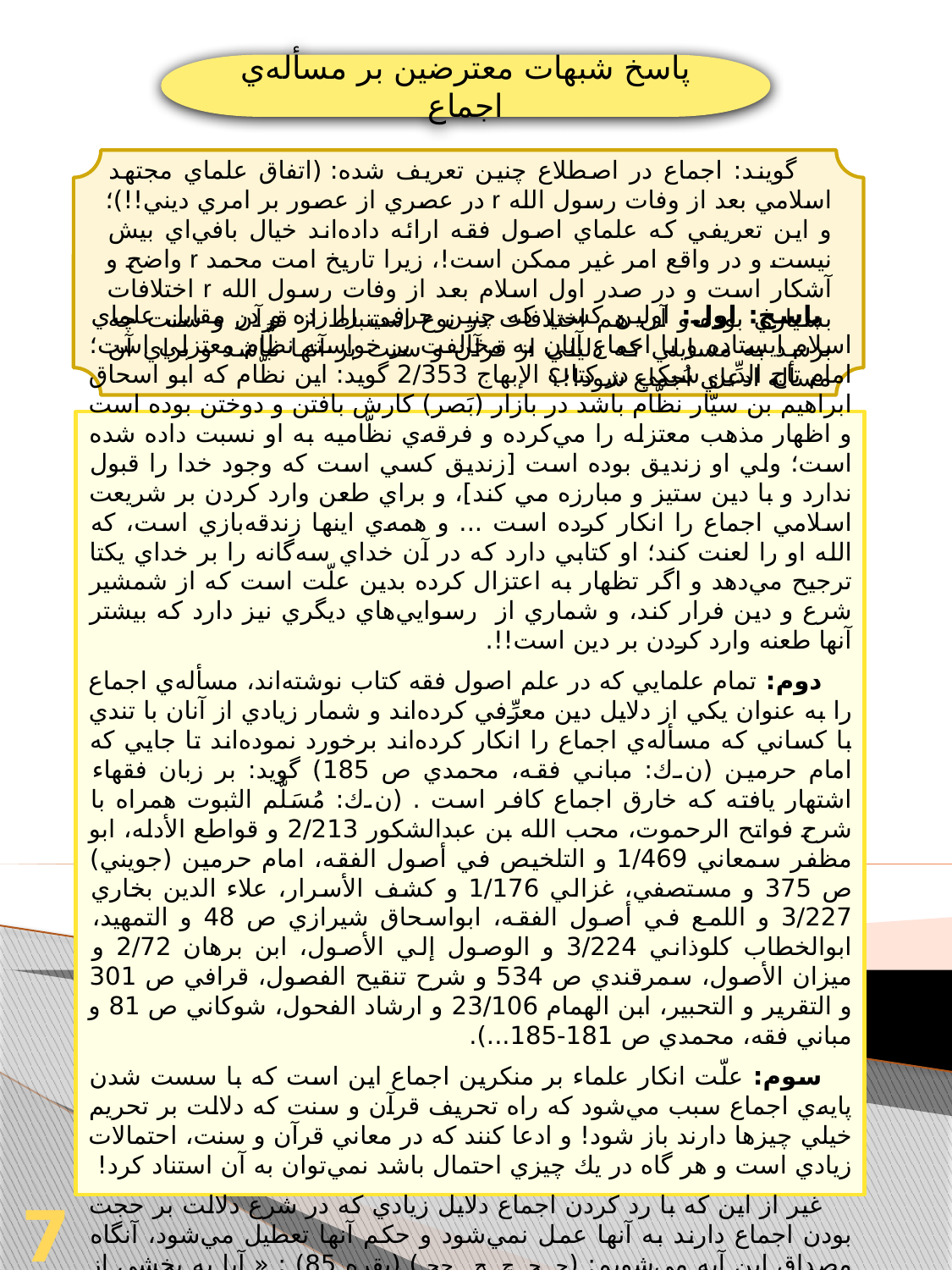

پاسخ شبهات معترضين بر مسأله‌ي اجماع
گويند: اجماع در اصطلاع چنين تعريف شده: (اتفاق علماي مجتهد اسلامي بعد از وفات رسول الله r در عصري از عصور بر امري ديني!!)؛ و اين تعريفي كه علماي اصول فقه ارائه داده‌اند خيال بافي‌‌اي بيش نيست و در واقع امر غير ممكن است!، زيرا تاريخ امت محمد r واضح و آشكار است و در صدر اول اسلام بعد از وفات رسول الله r اختلافات بسياري بوده و آن هم اختلافات در نوع استنباط از قرآن و سنت چه برسد به مسايلي كه دليلي از قرآن و سنت بر آنها نباشد و براي آن مسأله ادعاي اجماع شود!!؟
پاسخ: اول: اولين كسي كه چنين حرفي را زده و در مقابل علماي اسلام ايستاده و با اجماع آنان به مخالفت بر خواسته نظَّام معتزلي است؛ امام تاج الدِّين سُبكي در كتاب الإبهاج 2/353 گويد: اين نظّام كه ابو اسحاق ابراهيم بن سيّار نظّام باشد در بازار (بَصر) كارش بافتن و دوختن بوده است و اظهار مذهب معتزله را مي‌كرده و فرقه‌ي نظّاميه به او نسبت داده شده است؛ ولي او زنديق بوده است [زنديق كسي است كه وجود خدا را قبول ندارد و با دين ستيز و مبارزه مي كند]، و براي طعن وارد كردن بر شريعت اسلامي اجماع را انكار كرده است ... و همه‌ي اينها زندقه‌بازي است، كه الله او را لعنت كند؛ او كتابي دارد كه در آن خداي سه‌گانه را بر خداي يكتا ترجيح مي‌دهد‌ و اگر تظهار به اعتزال كرده بدين علّت است كه از شمشير شرع و دين فرار كند، و شماري از  رسوايي‌هاي ديگري نيز دارد كه بيشتر آنها طعنه وارد كردن بر دين است!!.
دوم: تمام علمايي كه در علم اصول فقه كتاب نوشته‌اند، مسأله‌ي اجماع را به عنوان يكي از دلايل دين معرِّفي كرده‌اند و شمار زيادي از آنان با تندي با كساني كه مسأله‌ي اجماع را انكار كرده‌اند برخورد نموده‌اند تا جايي كه امام حرمين (ن.ك: مباني فقه، محمدي ص 185) گويد: بر زبان فقهاء اشتهار يافته كه خارق اجماع كافر است . (ن.ك: مُسَلَّم الثبوت همراه با شرح فواتح الرحموت، محب الله بن عبدالشكور 2/213 و قواطع الأدله، ابو مظفر سمعاني 1/469 و التلخيص في أصول الفقه، امام حرمين (جويني) ص 375 و مستصفي، غزالي 1/176 و كشف الأسرار، علاء الدين بخاري 3/227 و اللمع في أصول الفقه، ابواسحاق شيرازي ص 48 و التمهيد، ابوالخطاب كلوذاني 3/224 و الوصول إلي الأصول، ابن برهان 2/72 و ميزان الأصول، سمرقندي ص 534 و شرح تنقيح الفصول، قرافي ص 301 و التقرير و التحبير، ابن الهمام 23/106 و ارشاد الفحول، شوكاني ص 81 و مباني فقه، محمدي ص 181-185...).
سوم: علّت انكار علماء بر منكرين اجماع اين است كه با سست شدن پايه‌ي اجماع سبب مي‌شود كه راه تحريف قرآن و سنت كه دلالت بر تحريم خيلي چيزها دارند باز شود! و ادعا كنند كه در معاني قرآن و سنت، احتمالات زيادي است و هر گاه در يك چيزي احتمال باشد نمي‌توان به آن استناد كرد!
غير از اين كه با رد كردن اجماع دلايل زيادي كه در شرع دلالت بر حجت بودن اجماع دارند به آنها عمل نمي‌شود و حكم آنها تعطيل مي‌شود، آنگاه مصداق اين آيه مي‌شويم: (ﭸ  ﭹ  ﭺ  ﭻ   ﭼﭽ ) (بقره 85) : « آيا به بخشي از كتاب آسماني ايمان مي‌آوريد و به بخشي ديگر كفر مي‌ورزيد».
75